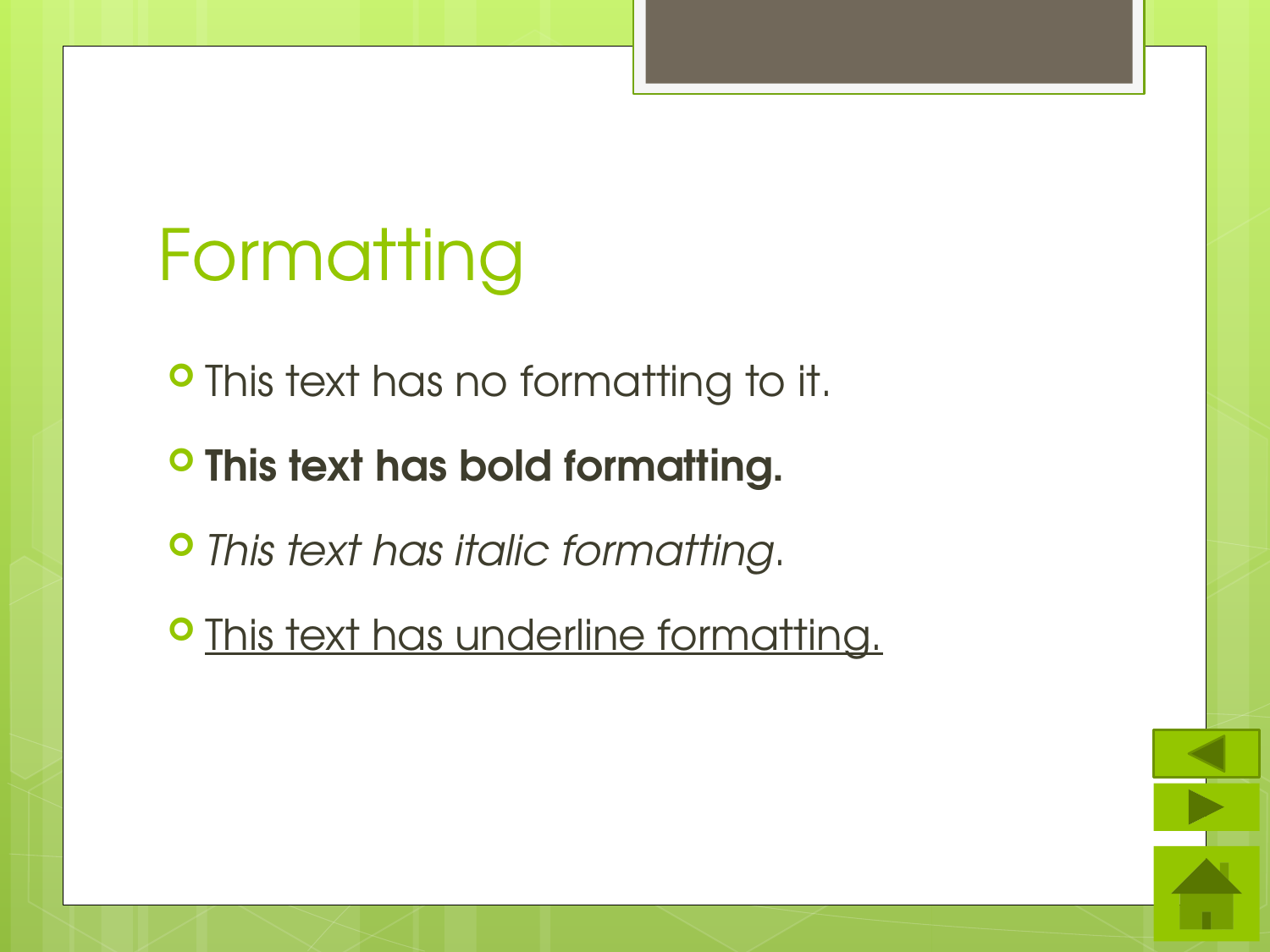

# Formatting
This text has no formatting to it.
This text has bold formatting.
This text has italic formatting.
This text has underline formatting.